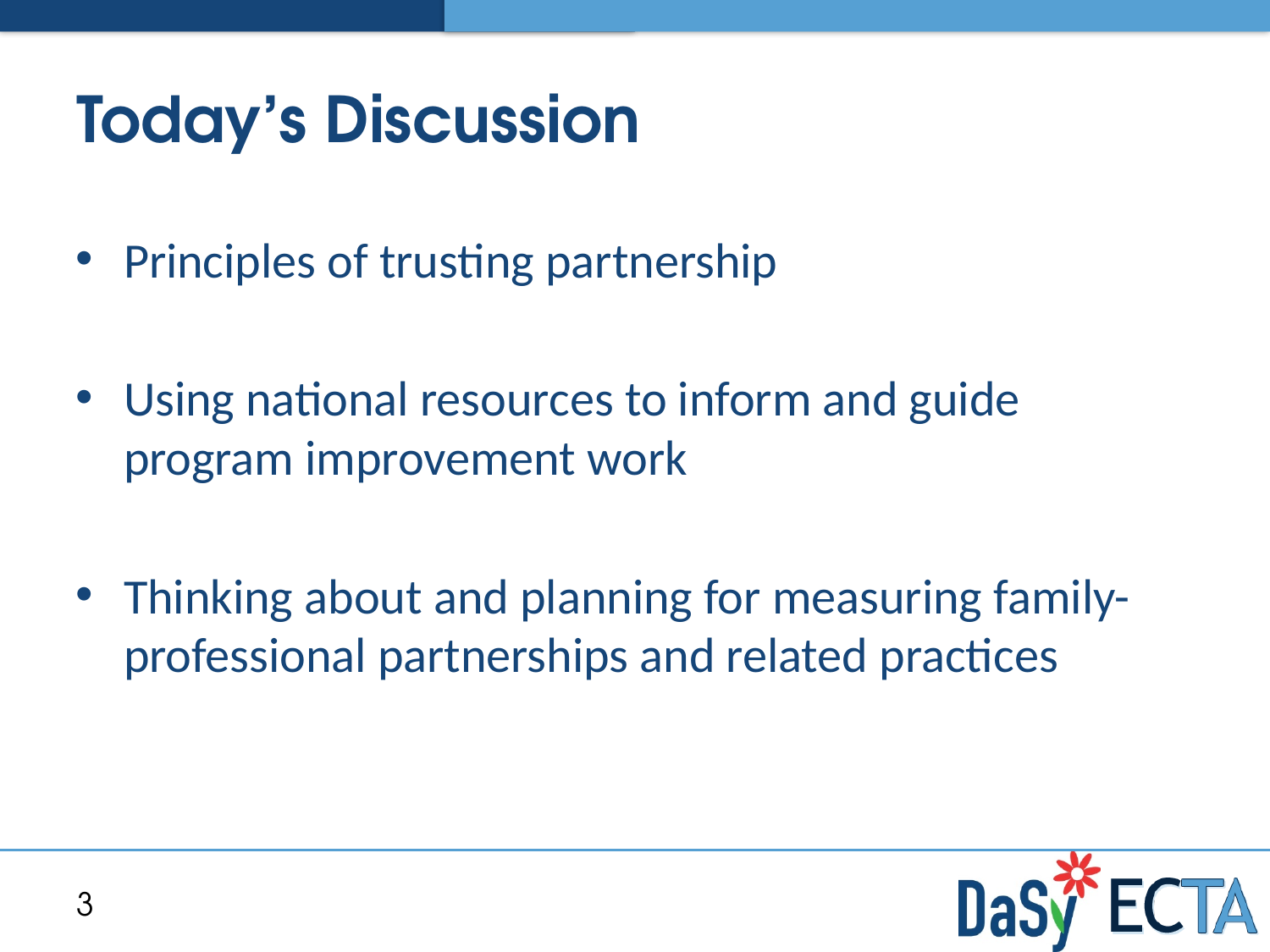

# Today’s Discussion
Principles of trusting partnership

Using national resources to inform and guide program improvement work

Thinking about and planning for measuring family-professional partnerships and related practices

3